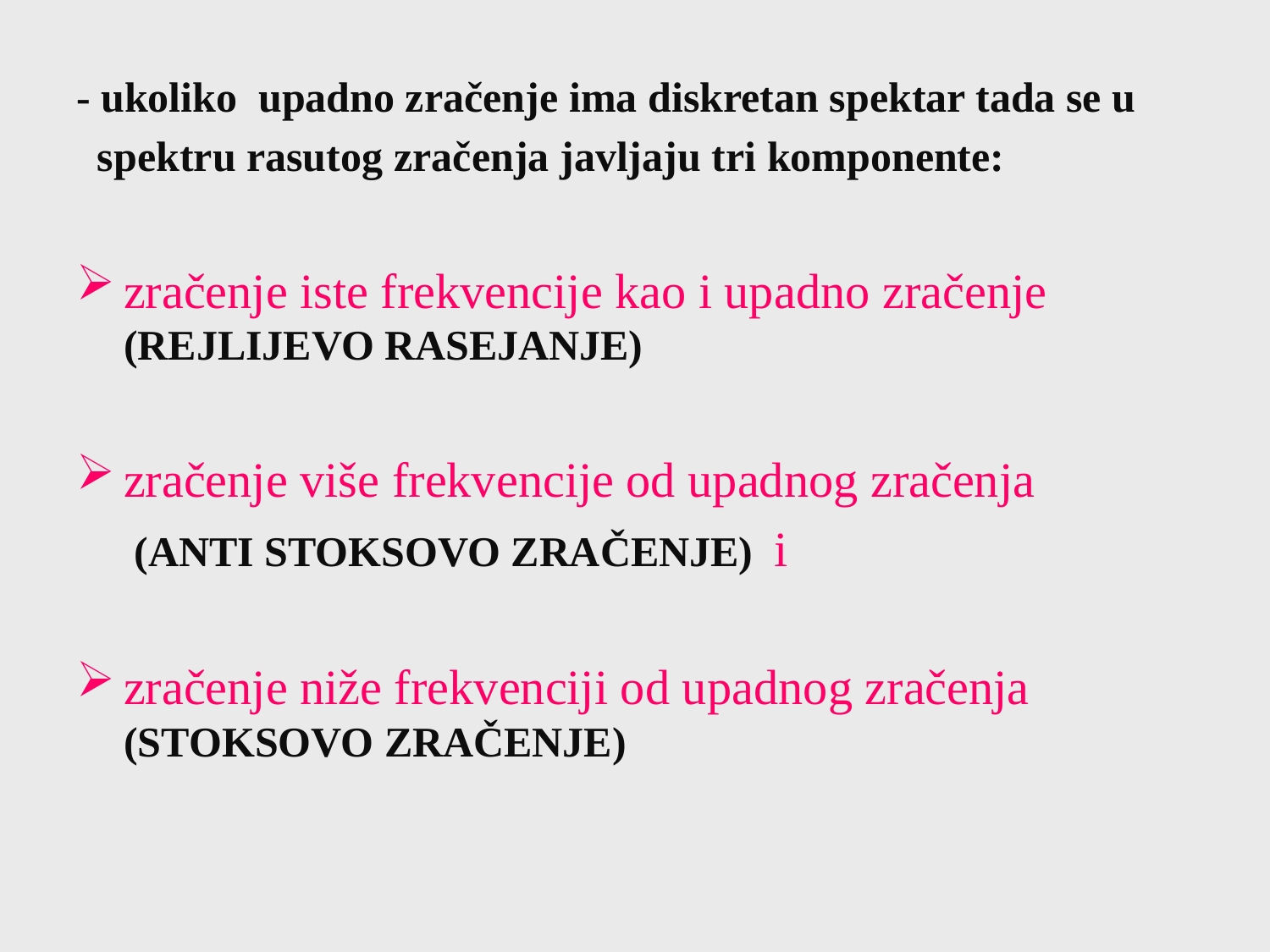

- ukoliko  upadno zračenje ima diskretan spektar tada se u
  spektru rasutog zračenja javljaju tri komponente:

zračenje iste frekvencije kao i upadno zračenje  (REJLIJEVO RASEJANJE)

zračenje više frekvencije od upadnog zračenja
     (ANTI STOKSOVO ZRAČENJE)  i

zračenje niže frekvenciji od upadnog zračenja    (STOKSOVO ZRAČENJE)